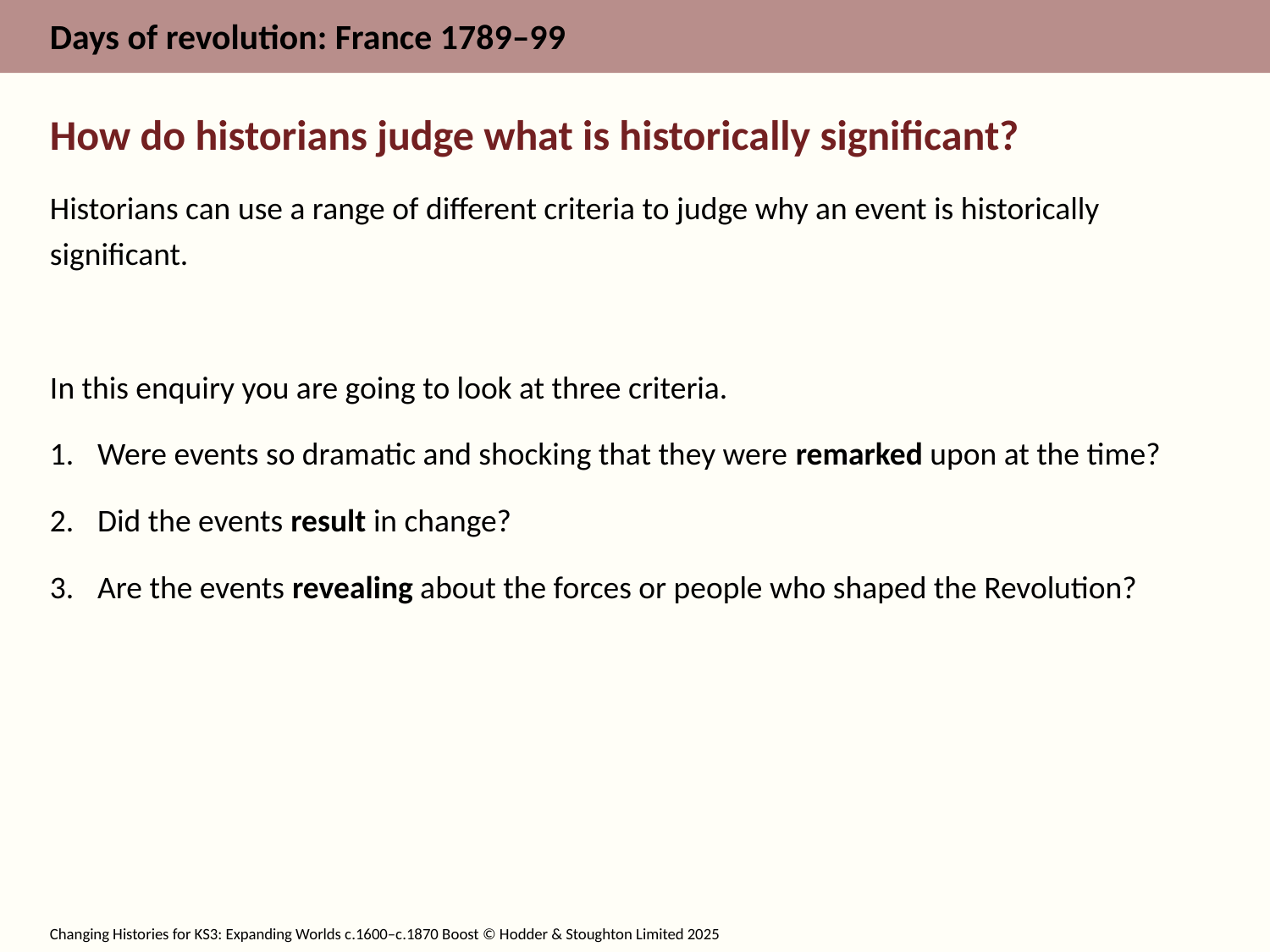

How do historians judge what is historically significant?
Historians can use a range of different criteria to judge why an event is historically significant.

In this enquiry you are going to look at three criteria.
Were events so dramatic and shocking that they were remarked upon at the time?
Did the events result in change?
Are the events revealing about the forces or people who shaped the Revolution?